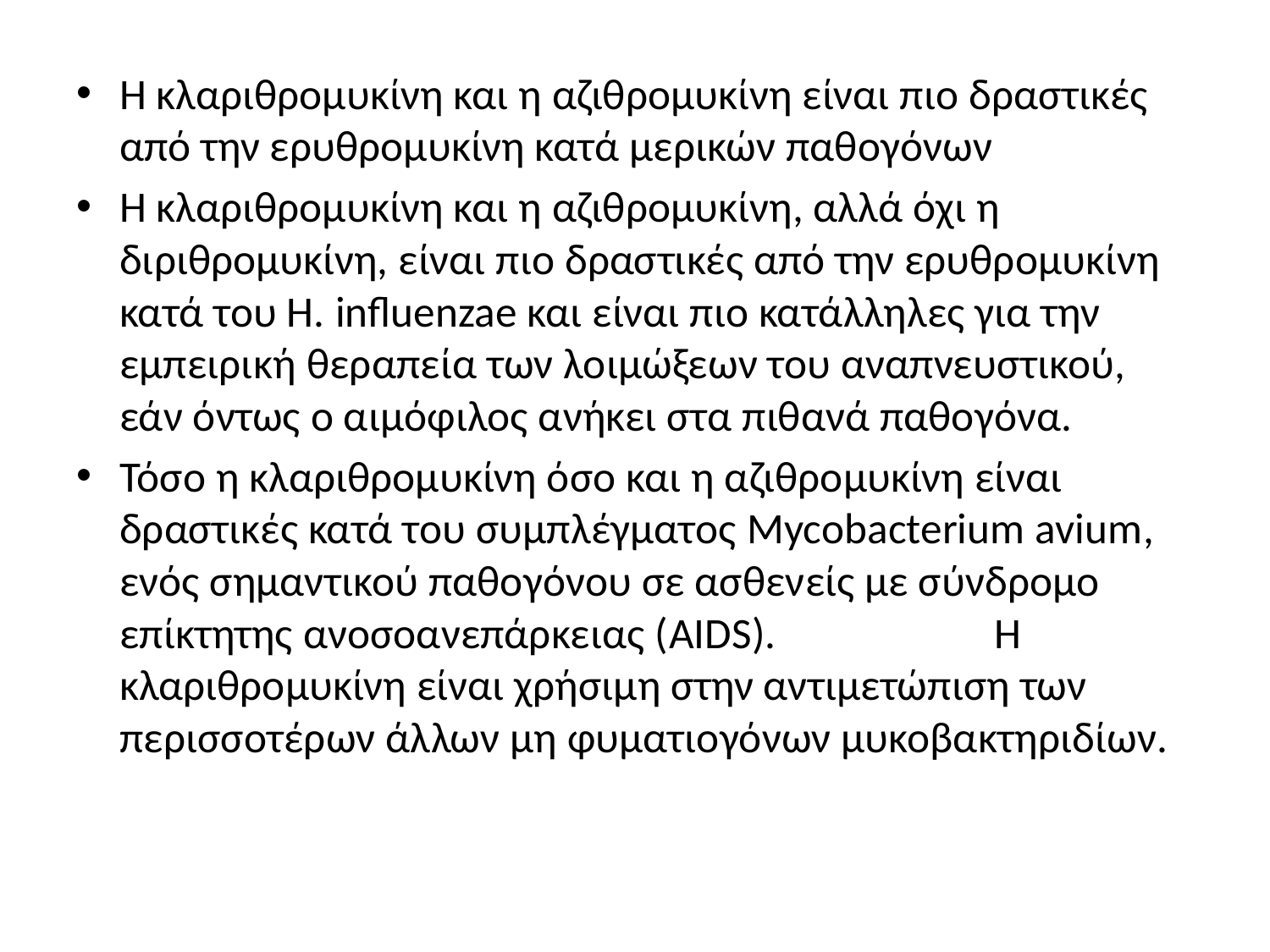

Η κλαριθρομυκίνη και η αζιθρομυκίνη είναι πιο δραστικές από την ερυθρομυκίνη κατά μερικών παθογόνων
Η κλαριθρομυκίνη και η αζιθρομυκίνη, αλλά όχι η διριθρομυκίνη, είναι πιο δραστικές από την ερυθρομυκίνη κατά του Η. influenzae και είναι πιο κατάλληλες για την εμπειρική θεραπεία των λοιμώξεων του αναπνευστικού, εάν όντως ο αιμόφιλος ανήκει στα πιθανά παθογόνα.
Τόσο η κλαριθρομυκίνη όσο και η αζιθρομυκίνη είναι δραστικές κατά του συμπλέγματος Mycobacterium avium, ενός σημαντικού παθογόνου σε ασθενείς με σύνδρομο επίκτητης ανοσοανεπάρκειας (AIDS).                      Η κλαριθρομυκίνη είναι χρήσιμη στην αντιμετώπιση των περισσοτέρων άλλων μη φυματιογόνων μυκοβακτηριδίων.